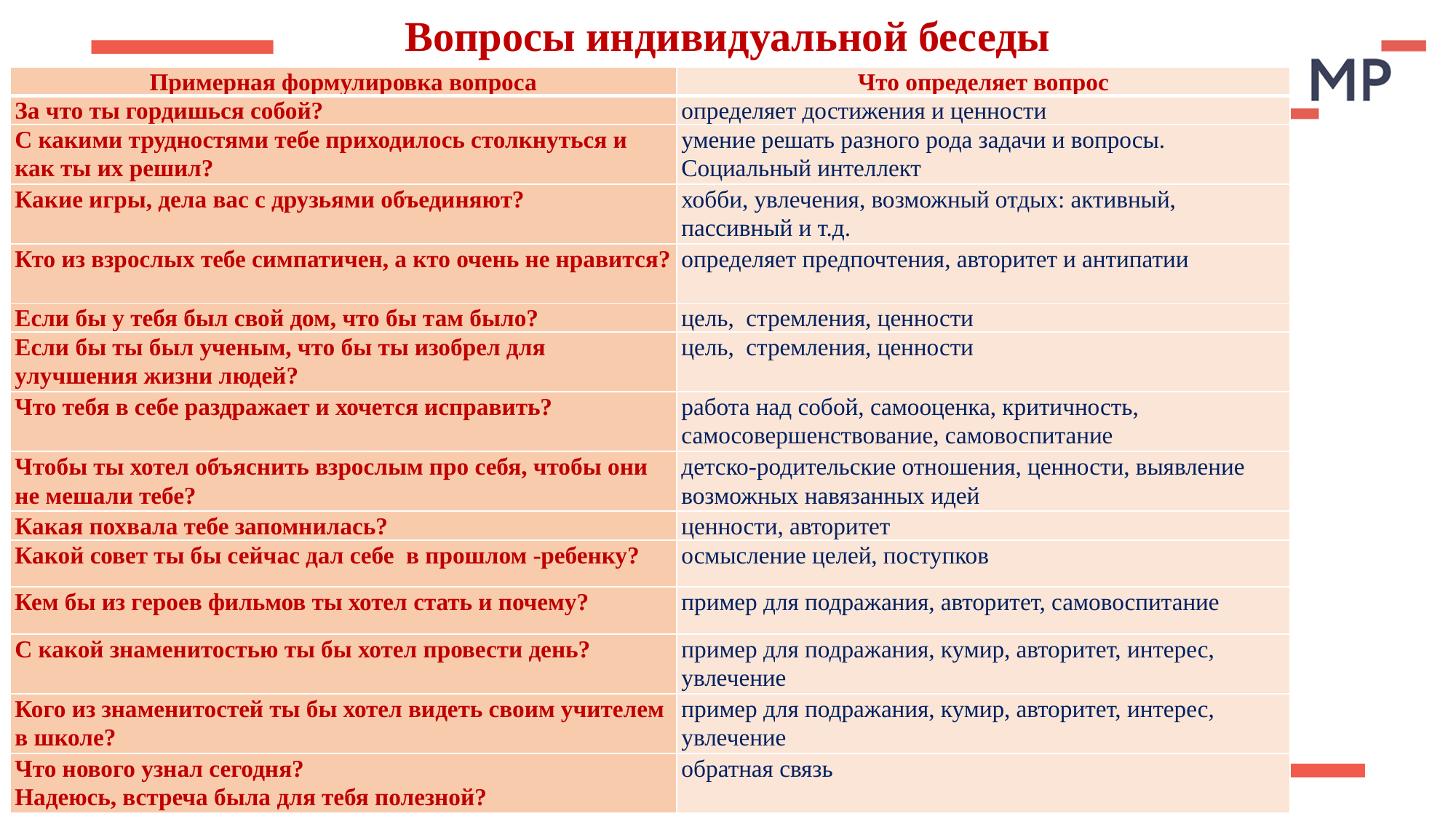

# Вопросы индивидуальной беседы
| Примерная формулировка вопроса | Что определяет вопрос |
| --- | --- |
| За что ты гордишься собой? | определяет достижения и ценности |
| С какими трудностями тебе приходилось столкнуться и как ты их решил? | умение решать разного рода задачи и вопросы. Социальный интеллект |
| Какие игры, дела вас с друзьями объединяют? | хобби, увлечения, возможный отдых: активный, пассивный и т.д. |
| Кто из взрослых тебе симпатичен, а кто очень не нравится? | определяет предпочтения, авторитет и антипатии |
| Если бы у тебя был свой дом, что бы там было? | цель, стремления, ценности |
| Если бы ты был ученым, что бы ты изобрел для улучшения жизни людей? | цель, стремления, ценности |
| Что тебя в себе раздражает и хочется исправить? | работа над собой, самооценка, критичность, самосовершенствование, самовоспитание |
| Чтобы ты хотел объяснить взрослым про себя, чтобы они не мешали тебе? | детско-родительские отношения, ценности, выявление возможных навязанных идей |
| Какая похвала тебе запомнилась? | ценности, авторитет |
| Какой совет ты бы сейчас дал себе в прошлом -ребенку? | осмысление целей, поступков |
| Кем бы из героев фильмов ты хотел стать и почему? | пример для подражания, авторитет, самовоспитание |
| С какой знаменитостью ты бы хотел провести день? | пример для подражания, кумир, авторитет, интерес, увлечение |
| Кого из знаменитостей ты бы хотел видеть своим учителем в школе? | пример для подражания, кумир, авторитет, интерес, увлечение |
| Что нового узнал сегодня? Надеюсь, встреча была для тебя полезной? | обратная связь |